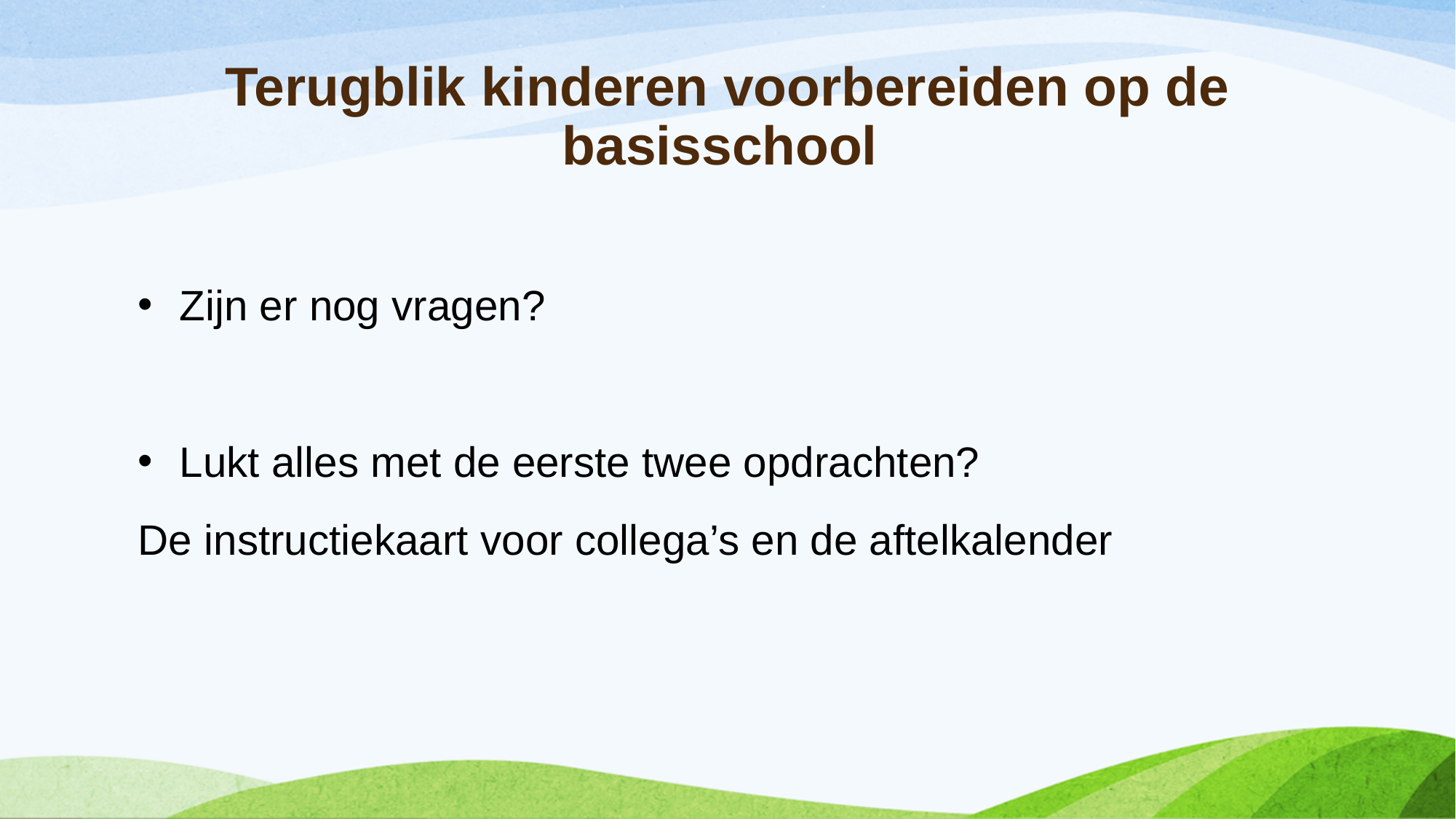

# Terugblik kinderen voorbereiden op de basisschool
Zijn er nog vragen?

Lukt alles met de eerste twee opdrachten?
De instructiekaart voor collega’s en de aftelkalender